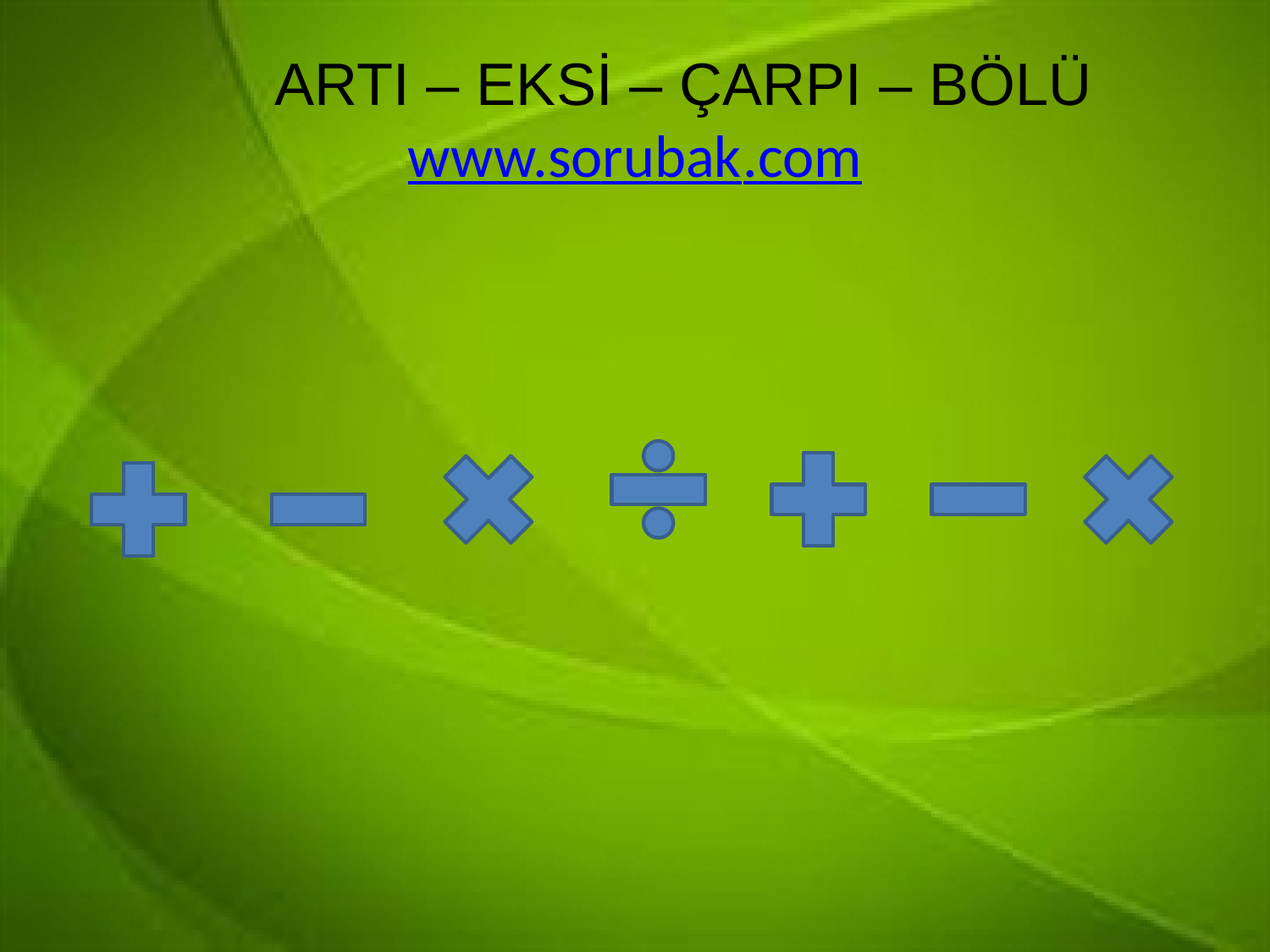

# ARTI – EKSİ – ÇARPI – BÖLÜ www.sorubak.com